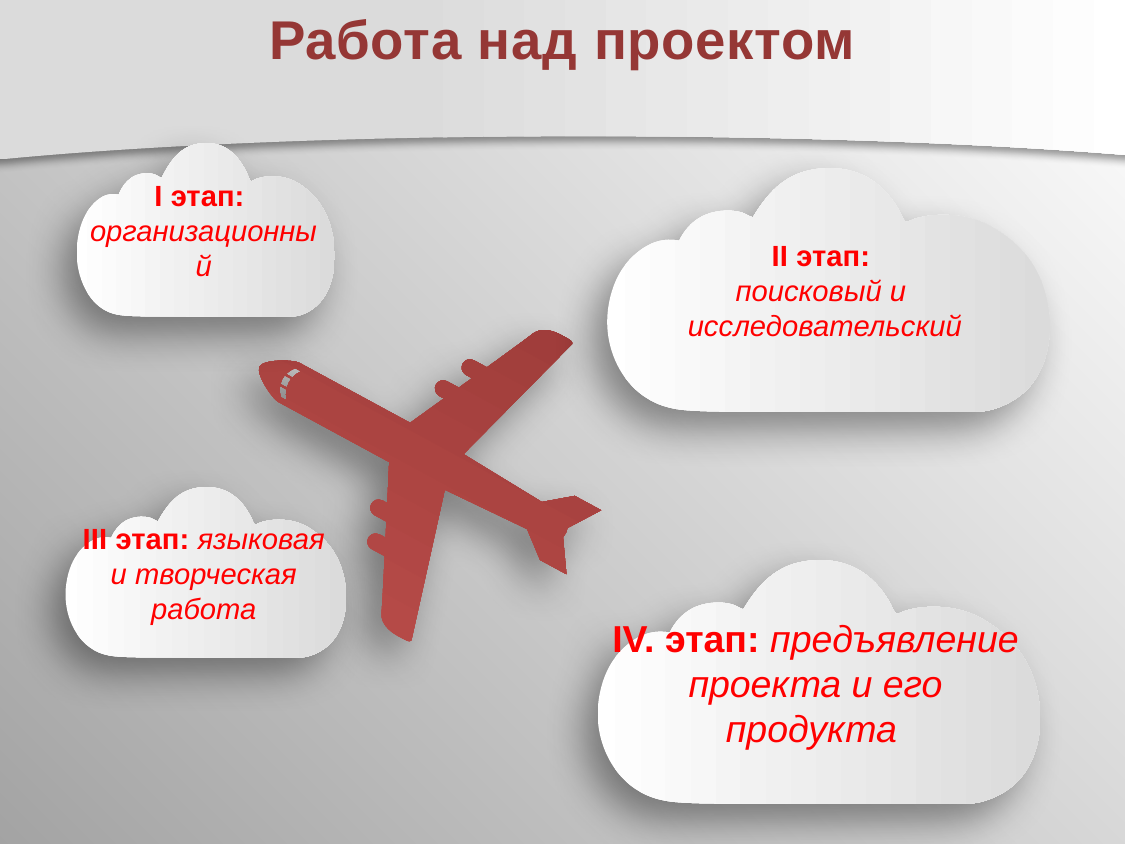

# Работа над проектом

I этап:
организационный
II этап:
поисковый и
исследовательский

III этап: языковая и творческая работа
IV. этап: предъявление проекта и его продукта